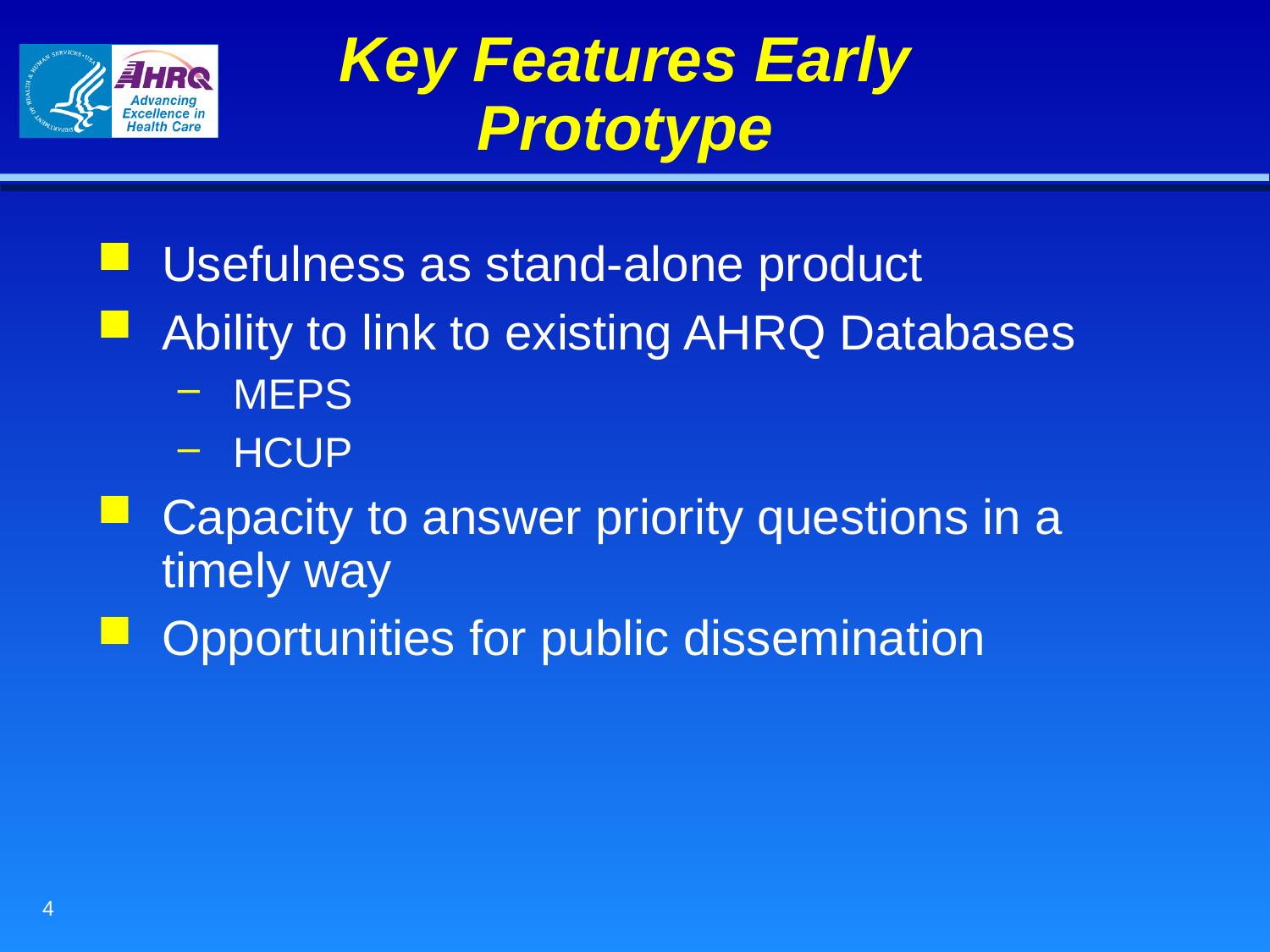

# Key Features Early Prototype
Usefulness as stand-alone product
Ability to link to existing AHRQ Databases
MEPS
HCUP
Capacity to answer priority questions in a timely way
Opportunities for public dissemination
4